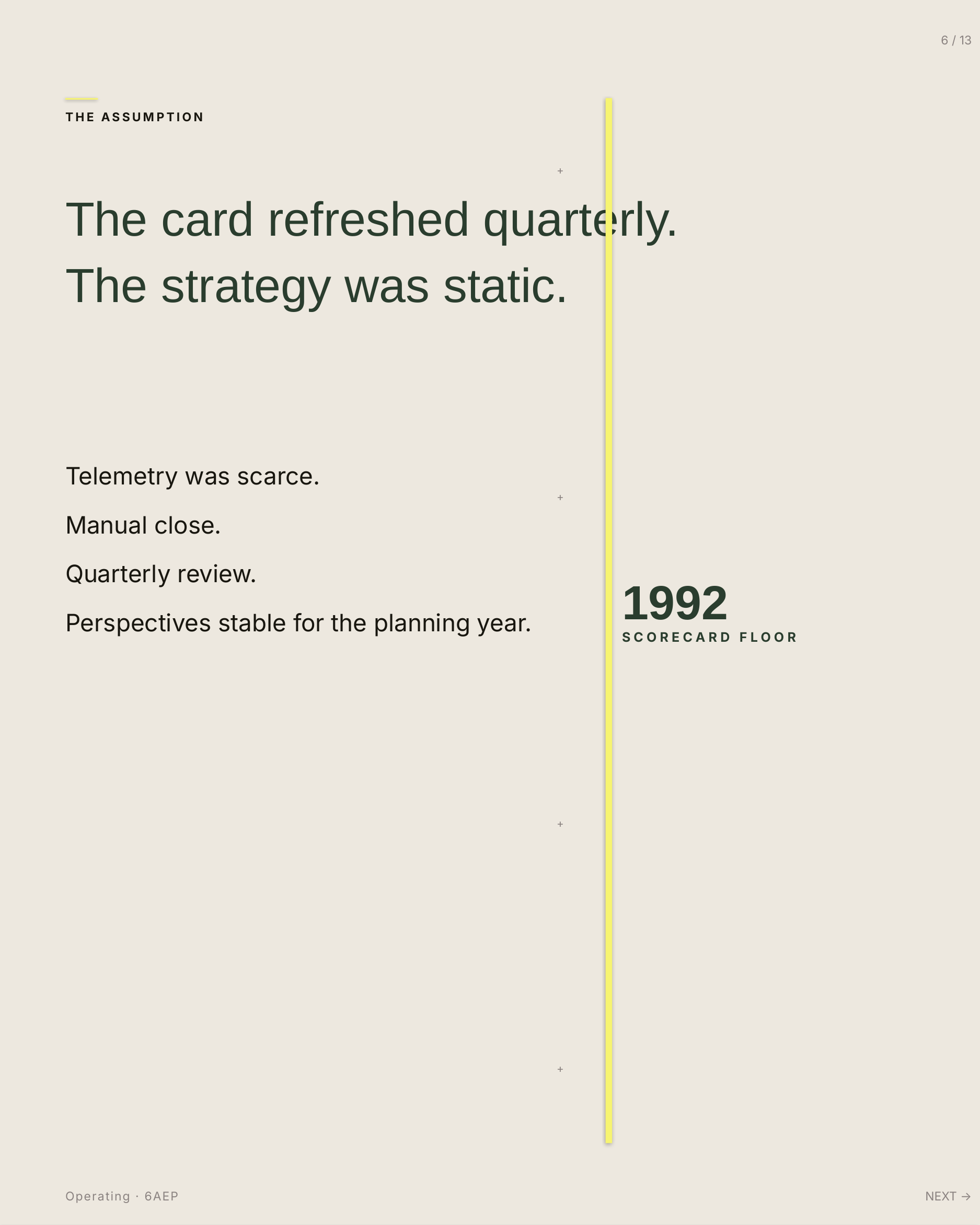

6 / 13

THE ASSUMPTION
+
The card refreshed quarterly.
The strategy was static.
Telemetry was scarce.
Manual close.
Quarterly review.
Perspectives stable for the planning year.
+
1992
SCORECARD FLOOR
+
+
Operating · 6AEP
NEXT →